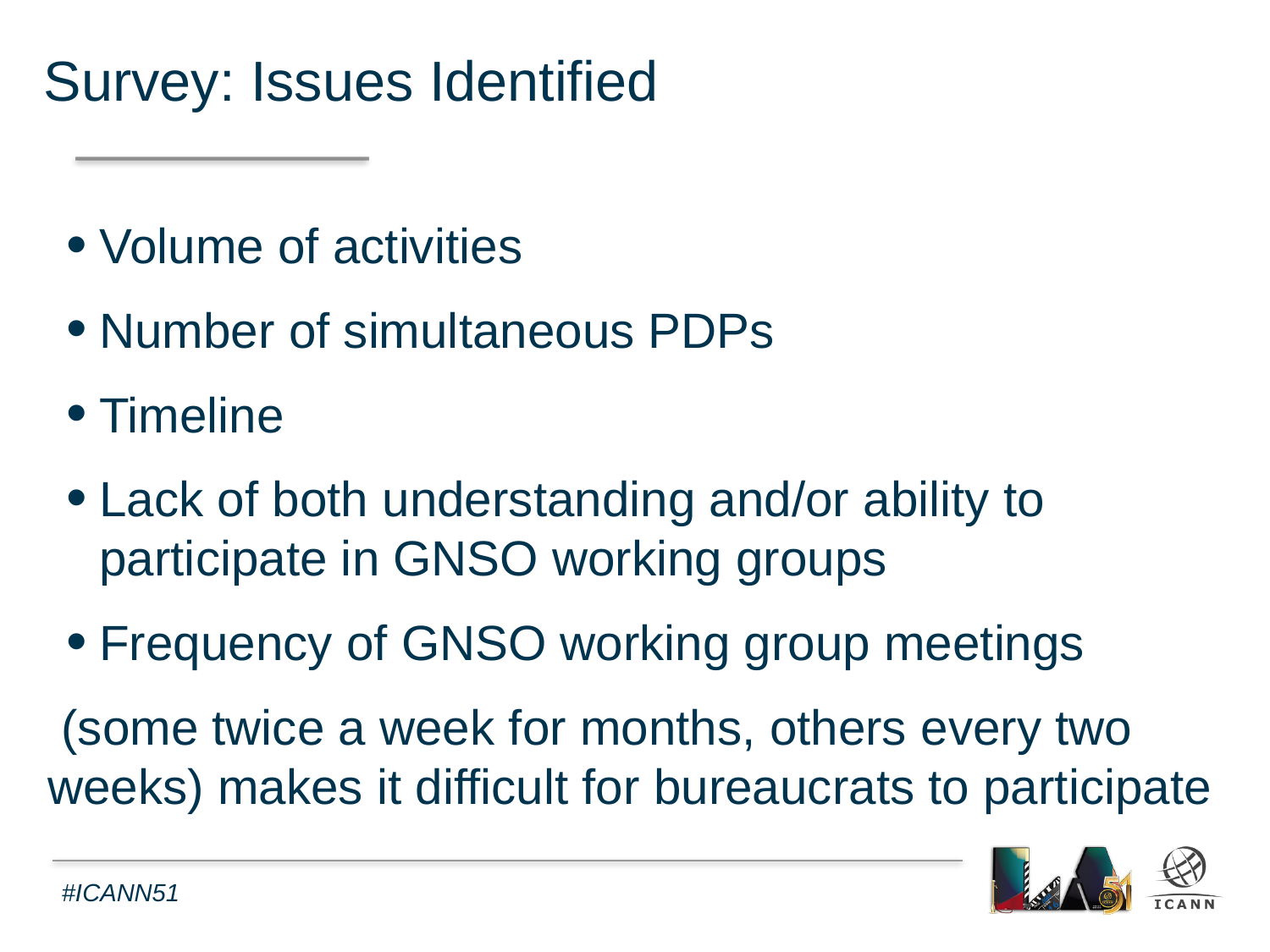

Survey: Issues Identified
Volume of activities
Number of simultaneous PDPs
Timeline
Lack of both understanding and/or ability to participate in GNSO working groups
Frequency of GNSO working group meetings
 (some twice a week for months, others every two weeks) makes it difficult for bureaucrats to participate